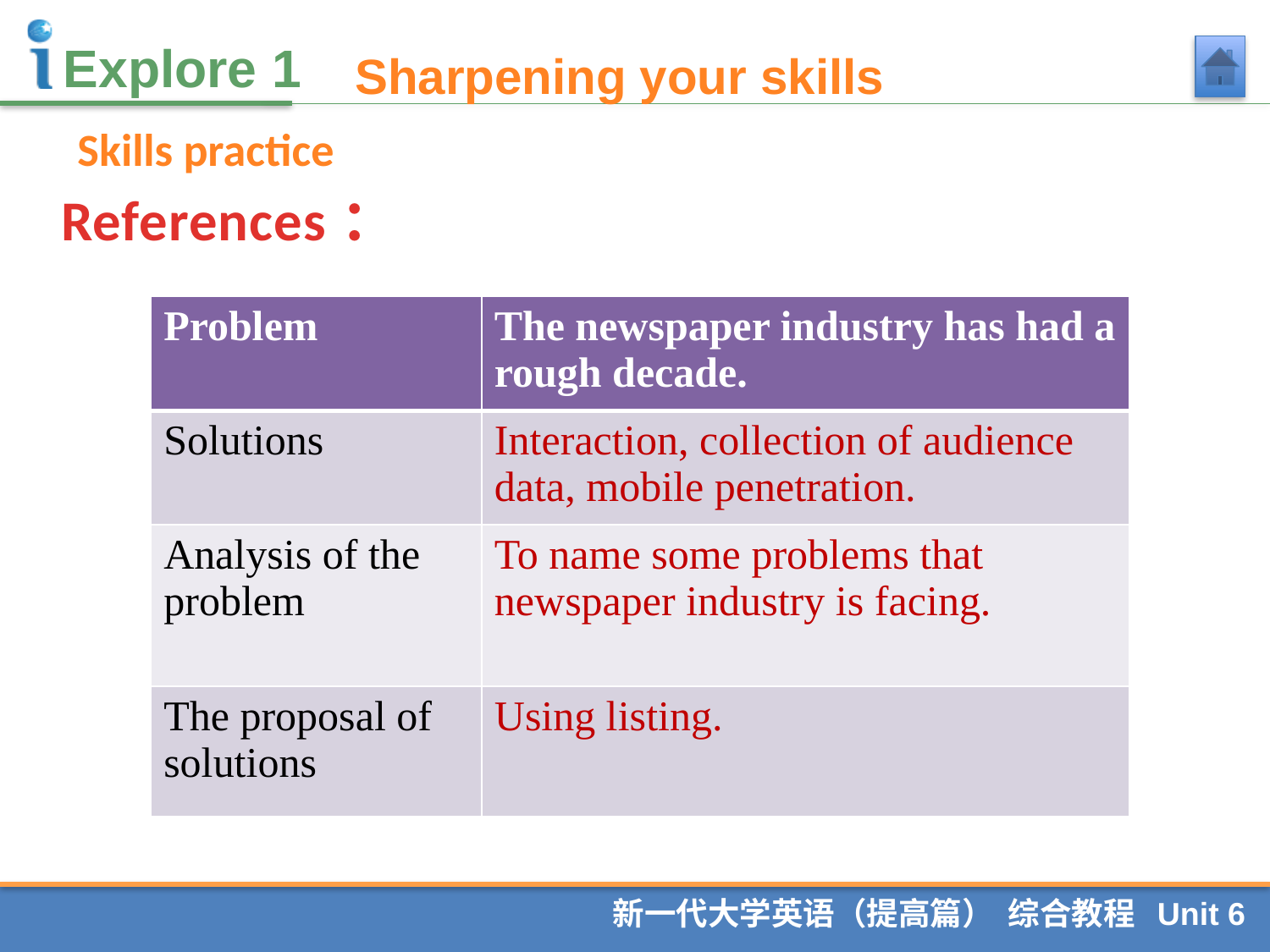

Sharpening your skills
Skills practice
References：
| Problem | The newspaper industry has had a rough decade. |
| --- | --- |
| Solutions | Interaction, collection of audience data, mobile penetration. |
| Analysis of the problem | To name some problems that newspaper industry is facing. |
| The proposal of solutions | Using listing. |